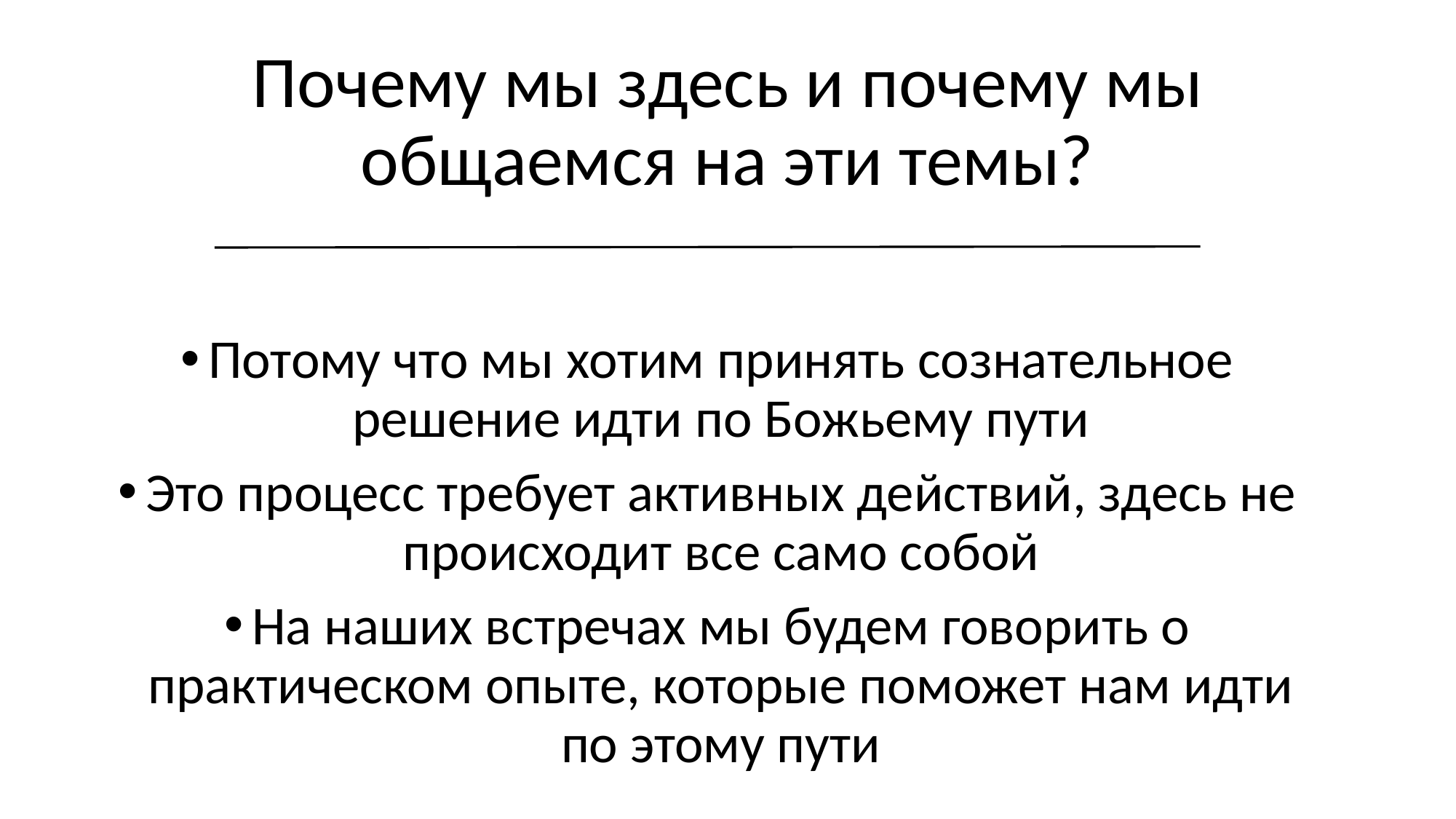

# Почему мы здесь и почему мы общаемся на эти темы?
Потому что мы хотим принять сознательное решение идти по Божьему пути
Это процесс требует активных действий, здесь не происходит все само собой
На наших встречах мы будем говорить о практическом опыте, которые поможет нам идти по этому пути